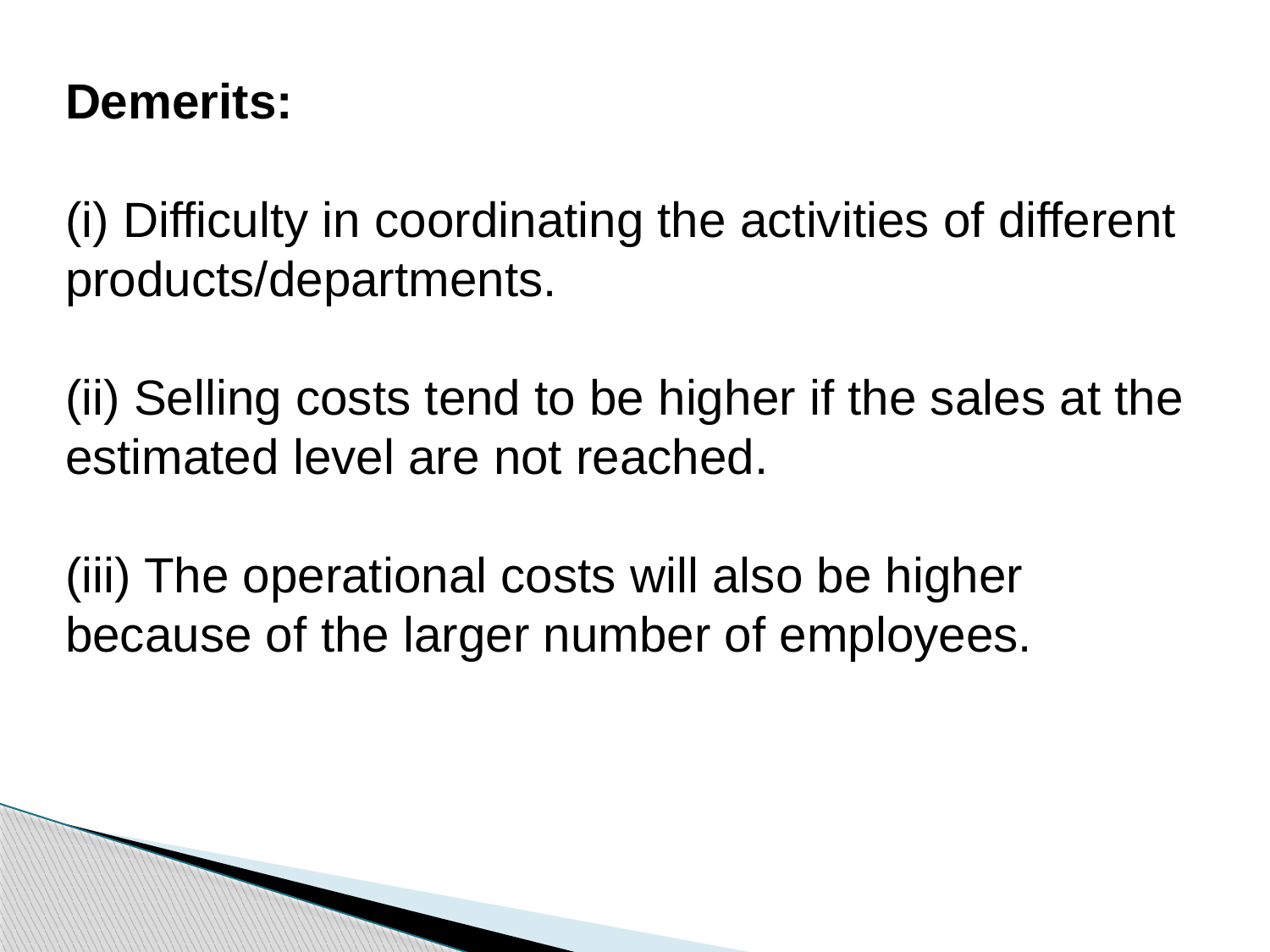

Demerits:

(i) Difficulty in coordinating the activities of different
products/departments.

(ii) Selling costs tend to be higher if the sales at the estimated level are not reached.

(iii) The operational costs will also be higher because of the larger number of employees.